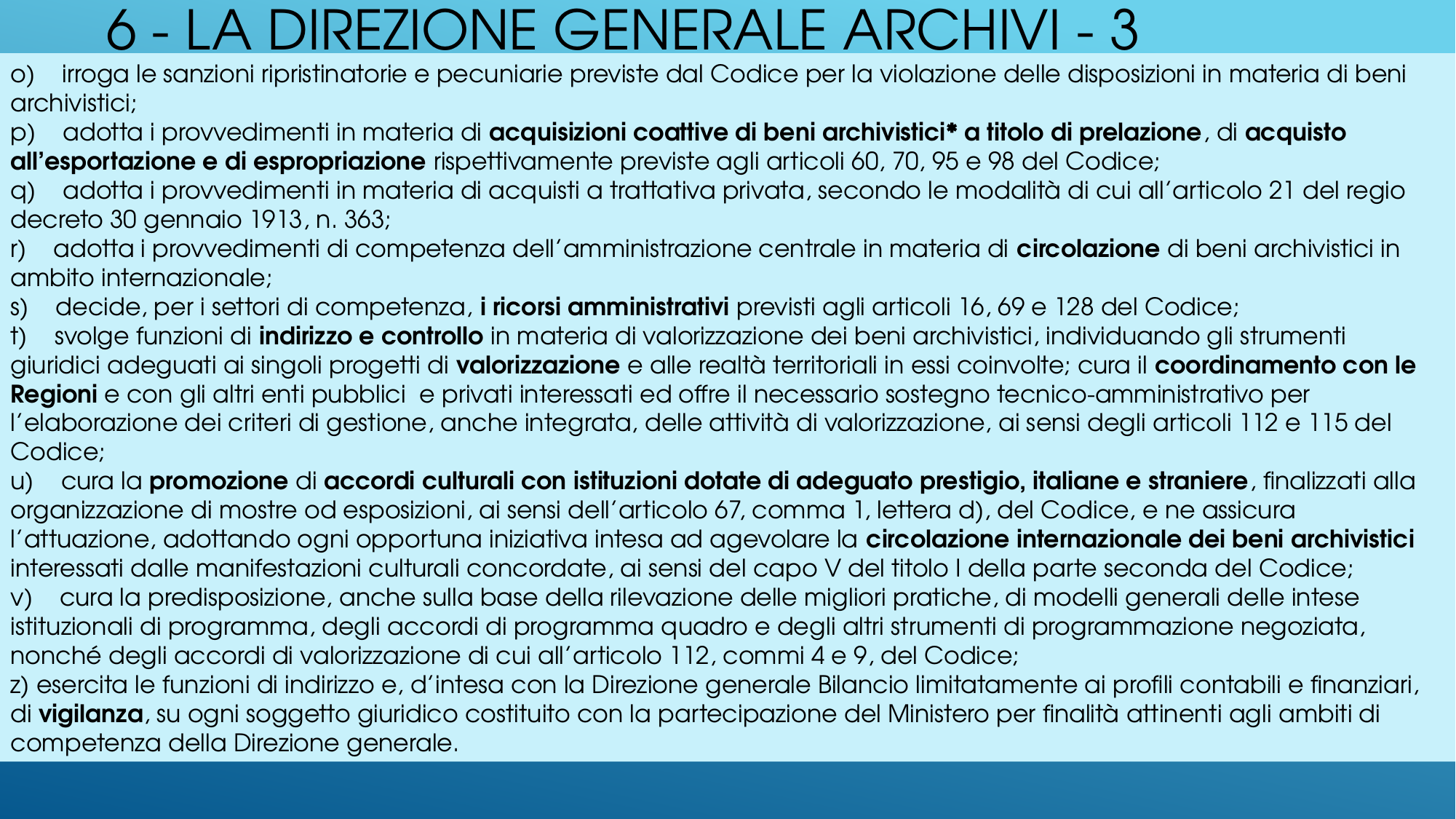

# 6 - LA DIREZIONE GENERALE archivi - 3
o)    irroga le sanzioni ripristinatorie e pecuniarie previste dal Codice per la violazione delle disposizioni in materia di beni archivistici;
p)    adotta i provvedimenti in materia di acquisizioni coattive di beni archivistici* a titolo di prelazione, di acquisto all’esportazione e di espropriazione rispettivamente previste agli articoli 60, 70, 95 e 98 del Codice;
q)    adotta i provvedimenti in materia di acquisti a trattativa privata, secondo le modalità di cui all’articolo 21 del regio decreto 30 gennaio 1913, n. 363;
r)    adotta i provvedimenti di competenza dell’amministrazione centrale in materia di circolazione di beni archivistici in ambito internazionale;
s)    decide, per i settori di competenza, i ricorsi amministrativi previsti agli articoli 16, 69 e 128 del Codice;
t)    svolge funzioni di indirizzo e controllo in materia di valorizzazione dei beni archivistici, individuando gli strumenti giuridici adeguati ai singoli progetti di valorizzazione e alle realtà territoriali in essi coinvolte; cura il coordinamento con le Regioni e con gli altri enti pubblici  e privati interessati ed offre il necessario sostegno tecnico-amministrativo per l’elaborazione dei criteri di gestione, anche integrata, delle attività di valorizzazione, ai sensi degli articoli 112 e 115 del Codice;
u)    cura la promozione di accordi culturali con istituzioni dotate di adeguato prestigio, italiane e straniere, finalizzati alla organizzazione di mostre od esposizioni, ai sensi dell’articolo 67, comma 1, lettera d), del Codice, e ne assicura l’attuazione, adottando ogni opportuna iniziativa intesa ad agevolare la circolazione internazionale dei beni archivistici interessati dalle manifestazioni culturali concordate, ai sensi del capo V del titolo I della parte seconda del Codice;
v)    cura la predisposizione, anche sulla base della rilevazione delle migliori pratiche, di modelli generali delle intese istituzionali di programma, degli accordi di programma quadro e degli altri strumenti di programmazione negoziata, nonché degli accordi di valorizzazione di cui all’articolo 112, commi 4 e 9, del Codice;
z) esercita le funzioni di indirizzo e, d’intesa con la Direzione generale Bilancio limitatamente ai profili contabili e finanziari, di vigilanza, su ogni soggetto giuridico costituito con la partecipazione del Ministero per finalità attinenti agli ambiti di competenza della Direzione generale.